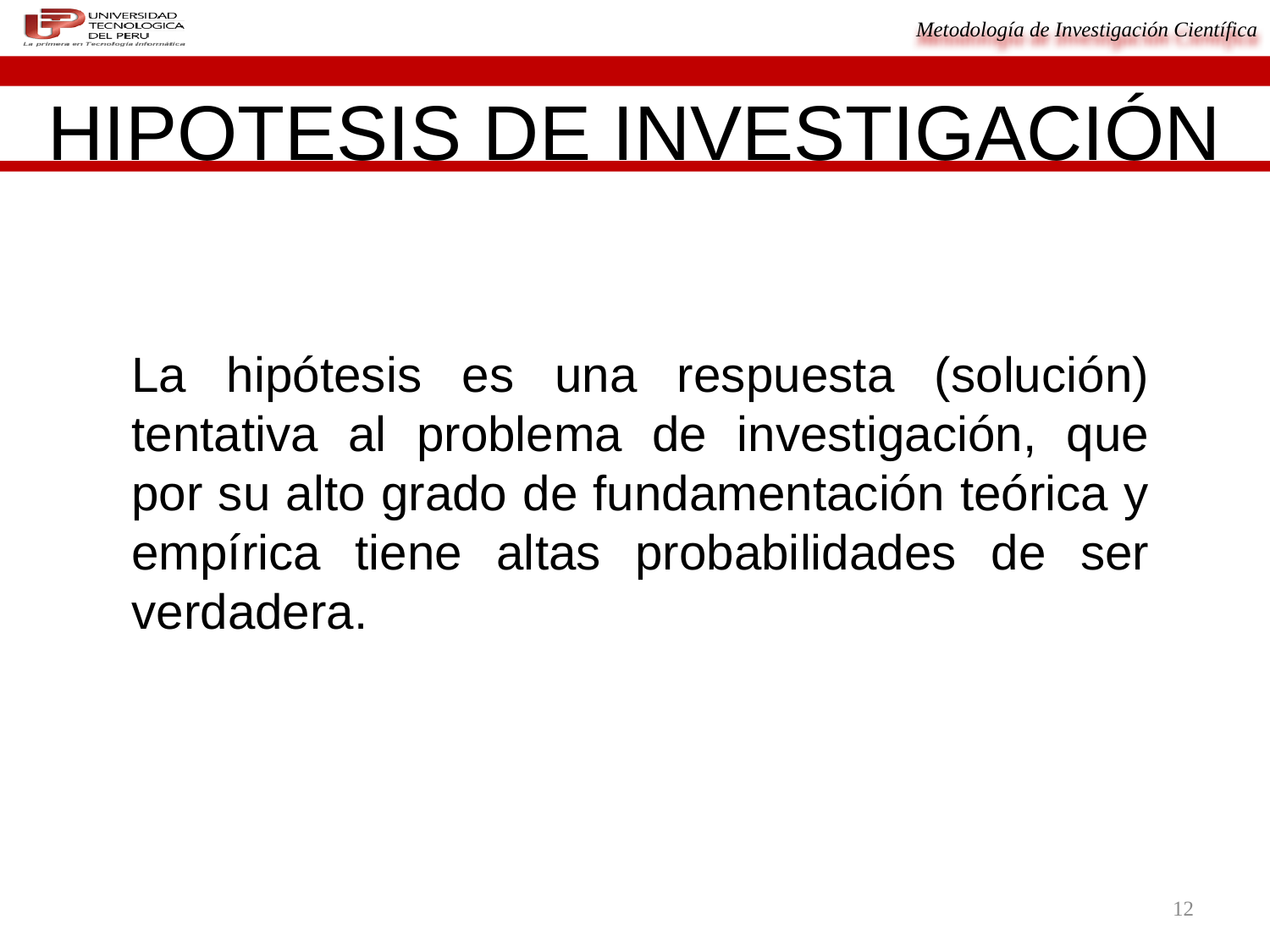

HIPOTESIS DE INVESTIGACIÓN

La hipótesis es una respuesta (solución) tentativa al problema de investigación, que por su alto grado de fundamentación teórica y empírica tiene altas probabilidades de ser verdadera.
12